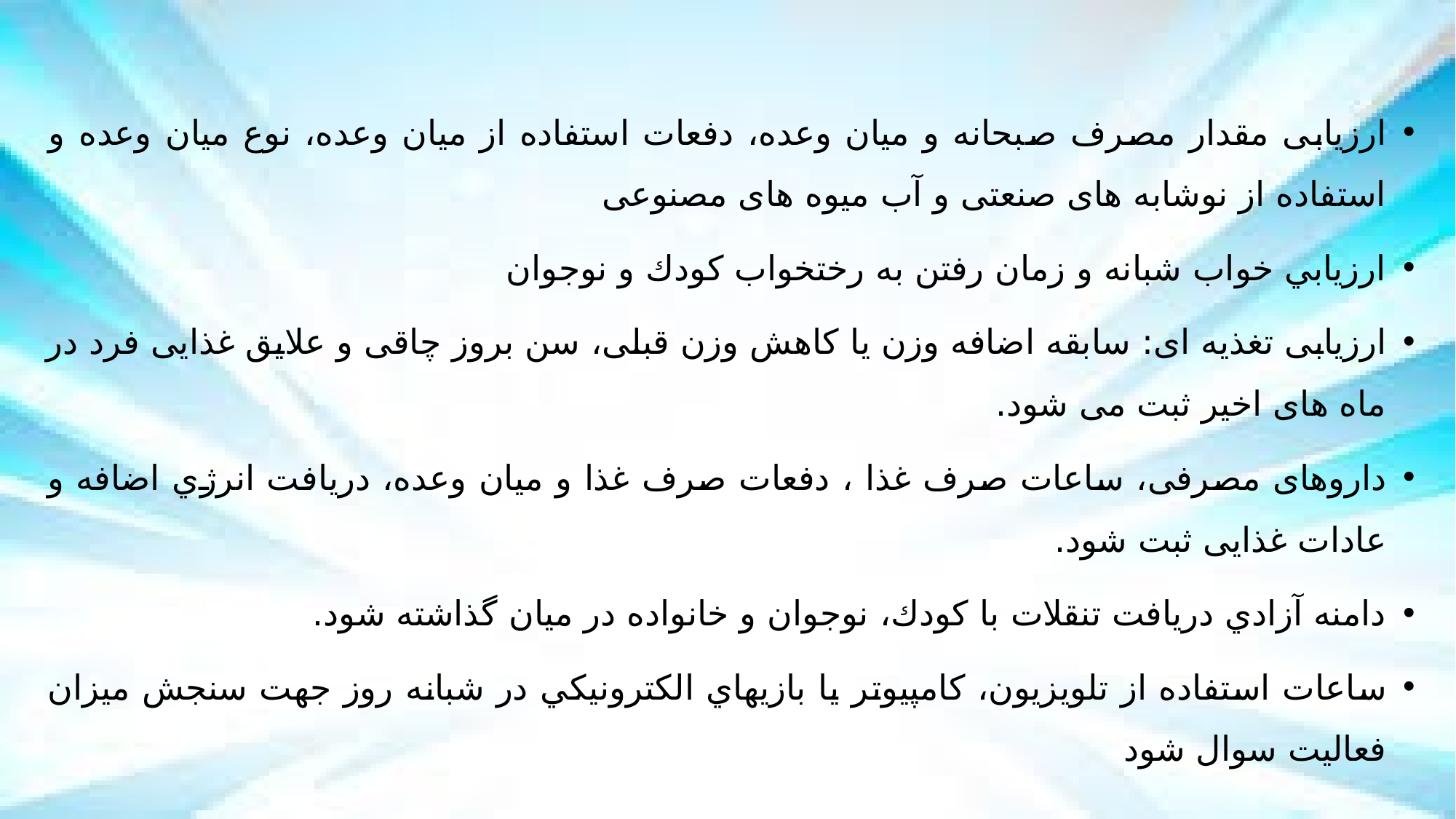

ارزیابی مقدار مصرف صبحانه و میان وعده، دفعات استفاده از میان وعده، نوع میان وعده و استفاده از نوشابه های صنعتی و آب میوه های مصنوعی
ارزيابي خواب شبانه و زمان رفتن به رختخواب كودك و نوجوان
ارزیابی تغذیه ای: سابقه اضافه وزن يا كاهش وزن قبلی، سن بروز چاقی و علایق غذایی فرد در ماه های اخیر ثبت می شود.
داروهای مصرفی، ساعات صرف غذا ، دفعات صرف غذا و ميان وعده، دريافت انرژي اضافه و عادات غذایی ثبت شود.
دامنه آزادي دريافت تنقلات با كودك، نوجوان و خانواده در ميان گذاشته شود.
ساعات استفاده از تلویزیون، کامپيوتر يا بازيهاي الکترونيکي در شبانه روز جهت سنجش میزان فعالیت سوال شود